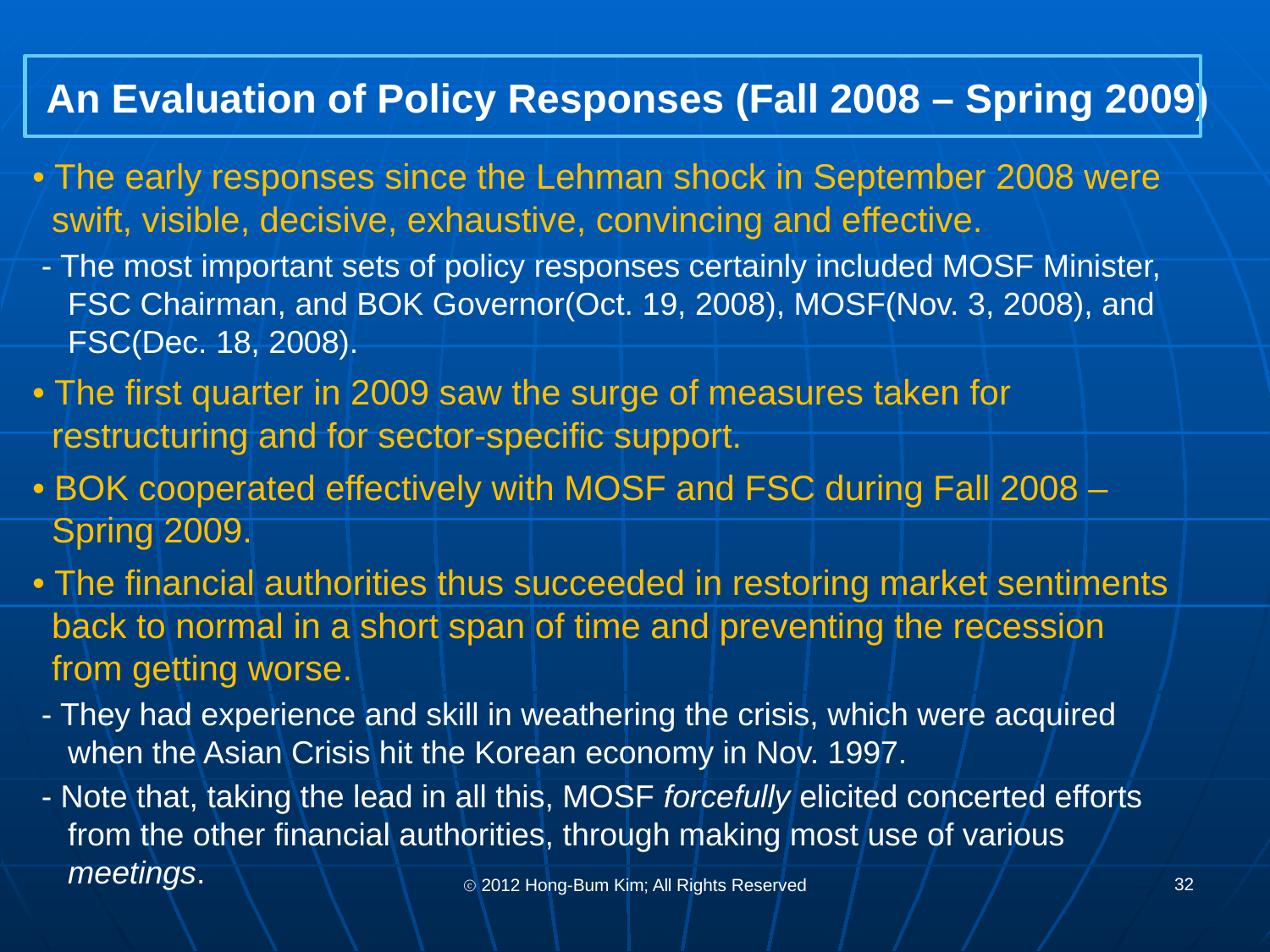

An Evaluation of Policy Responses (Fall 2008 – Spring 2009)

• The early responses since the Lehman shock in September 2008 were
  swift, visible, decisive, exhaustive, convincing and effective.

 - The most important sets of policy responses certainly included MOSF Minister,
    FSC Chairman, and BOK Governor(Oct. 19, 2008), MOSF(Nov. 3, 2008), and
    FSC(Dec. 18, 2008).

• The first quarter in 2009 saw the surge of measures taken for
  restructuring and for sector-specific support.

• BOK cooperated effectively with MOSF and FSC during Fall 2008 –
  Spring 2009.

• The financial authorities thus succeeded in restoring market sentiments
  back to normal in a short span of time and preventing the recession
  from getting worse.

 - They had experience and skill in weathering the crisis, which were acquired
    when the Asian Crisis hit the Korean economy in Nov. 1997.

 - Note that, taking the lead in all this, MOSF forcefully elicited concerted efforts
    from the other financial authorities, through making most use of various
    meetings.

32
ⓒ 2012 Hong-Bum Kim; All Rights Reserved